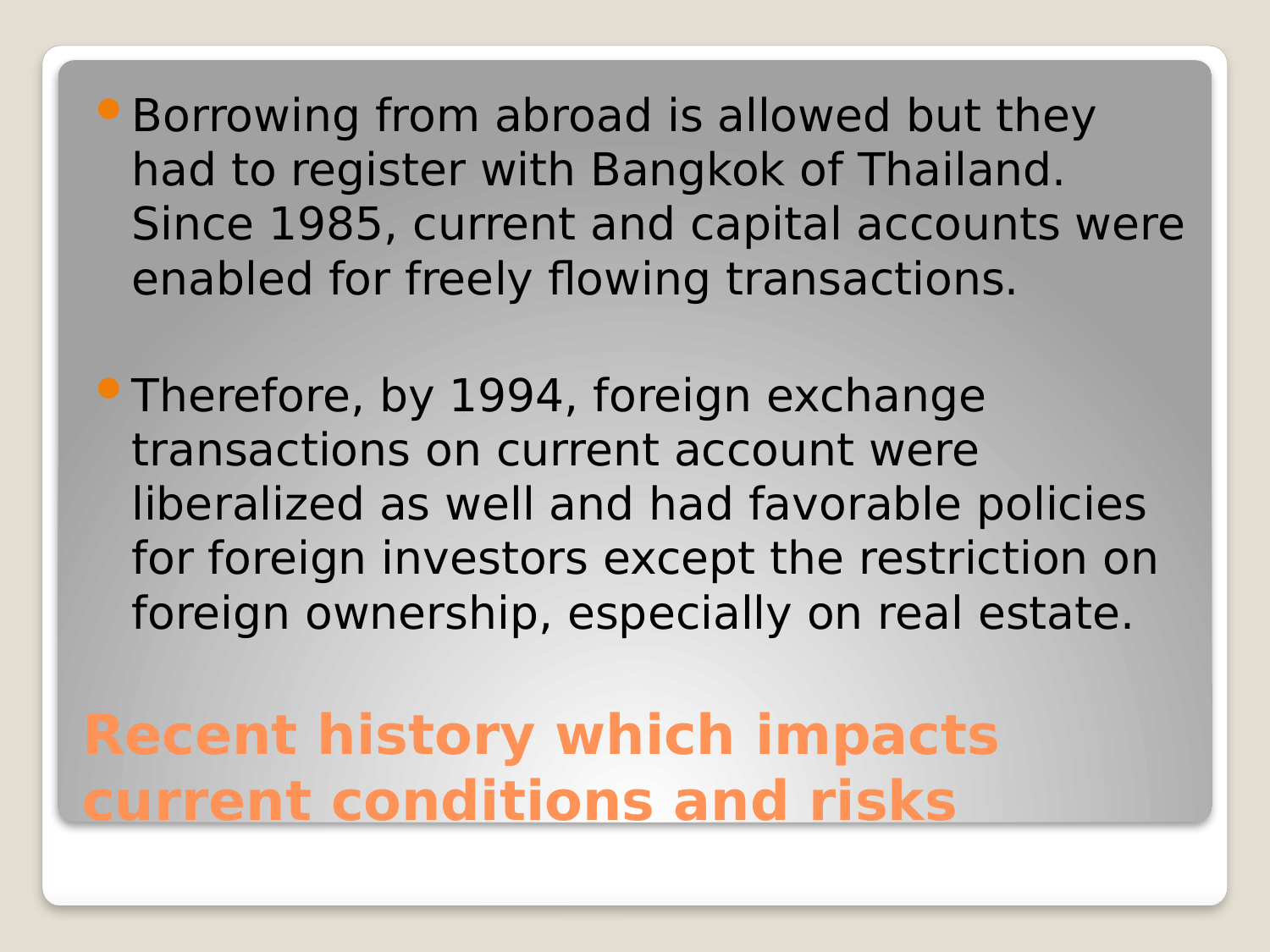

Borrowing from abroad is allowed but they had to register with Bangkok of Thailand. Since 1985, current and capital accounts were enabled for freely flowing transactions.

Therefore, by 1994, foreign exchange transactions on current account were liberalized as well and had favorable policies for foreign investors except the restriction on foreign ownership, especially on real estate.
# Recent history which impacts current conditions and risks